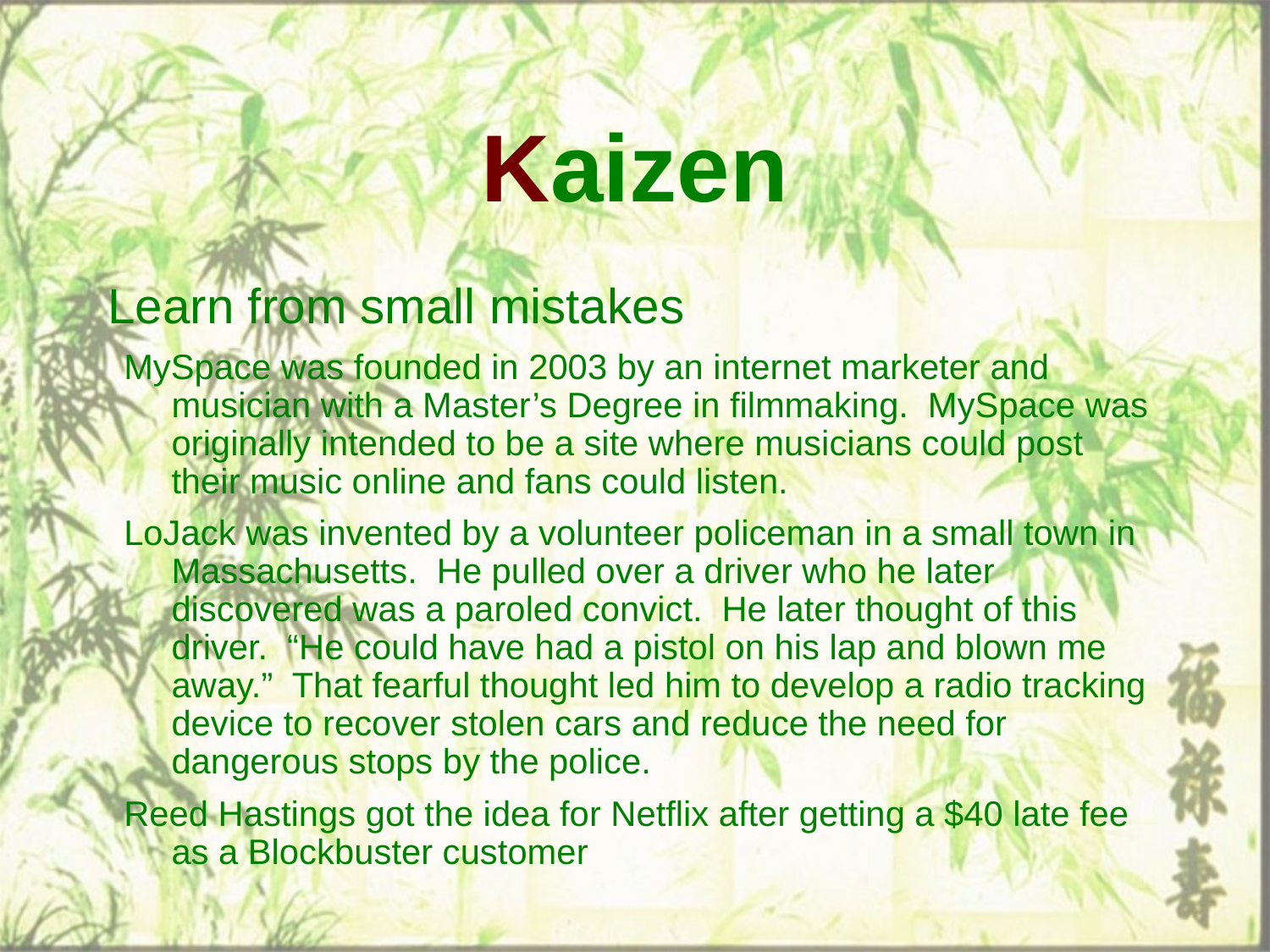

# Kaizen
Learn from small mistakes
MySpace was founded in 2003 by an internet marketer and musician with a Master’s Degree in filmmaking.  MySpace was originally intended to be a site where musicians could post their music online and fans could listen.
LoJack was invented by a volunteer policeman in a small town in Massachusetts.  He pulled over a driver who he later discovered was a paroled convict.  He later thought of this driver.  “He could have had a pistol on his lap and blown me away.”  That fearful thought led him to develop a radio tracking device to recover stolen cars and reduce the need for dangerous stops by the police.
Reed Hastings got the idea for Netflix after getting a $40 late fee as a Blockbuster customer